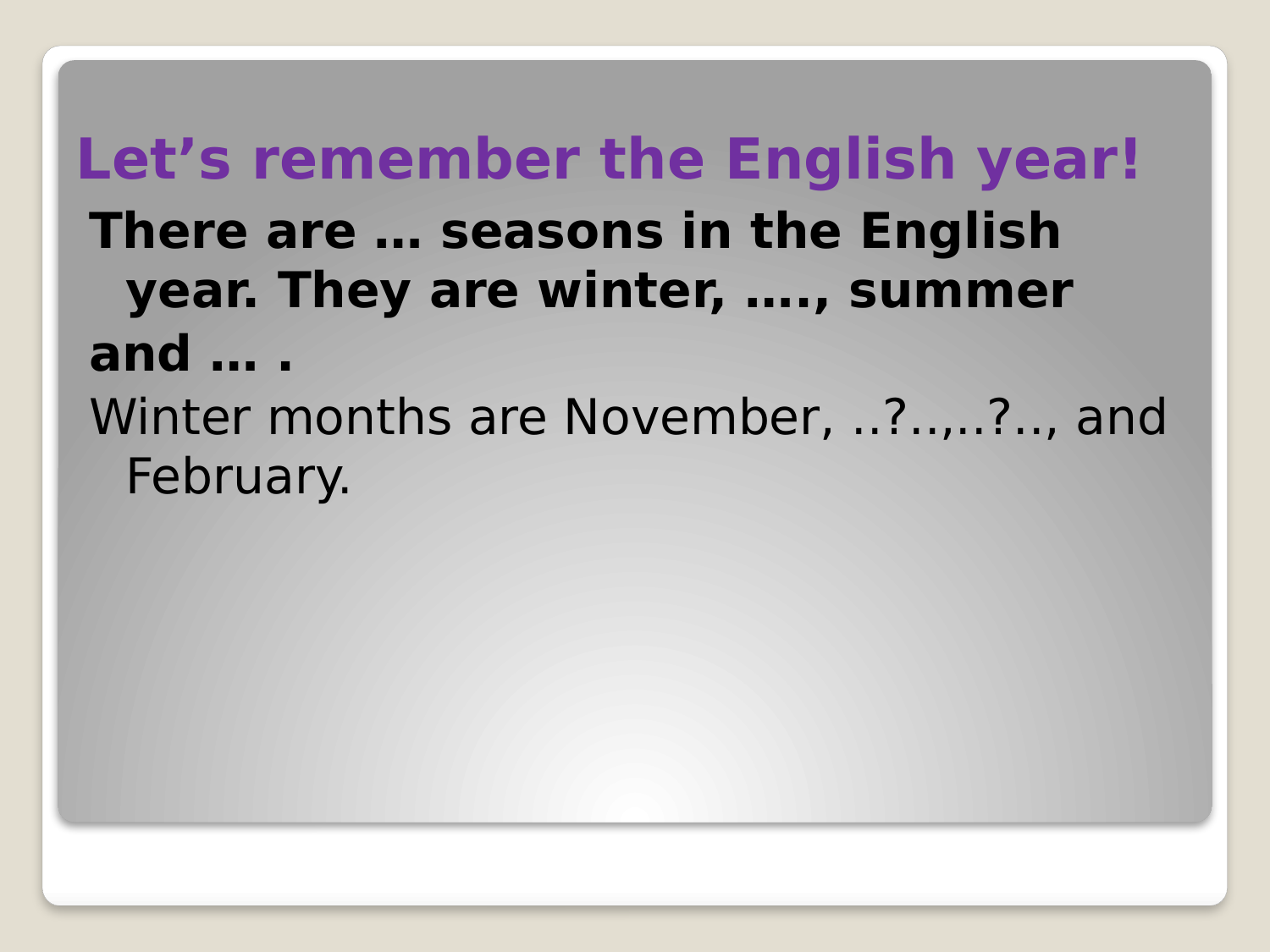

# Let’s remember the English year!
There are … seasons in the English year. They are winter, …., summer
and … .
Winter months are November, ..?..,..?.., and February.